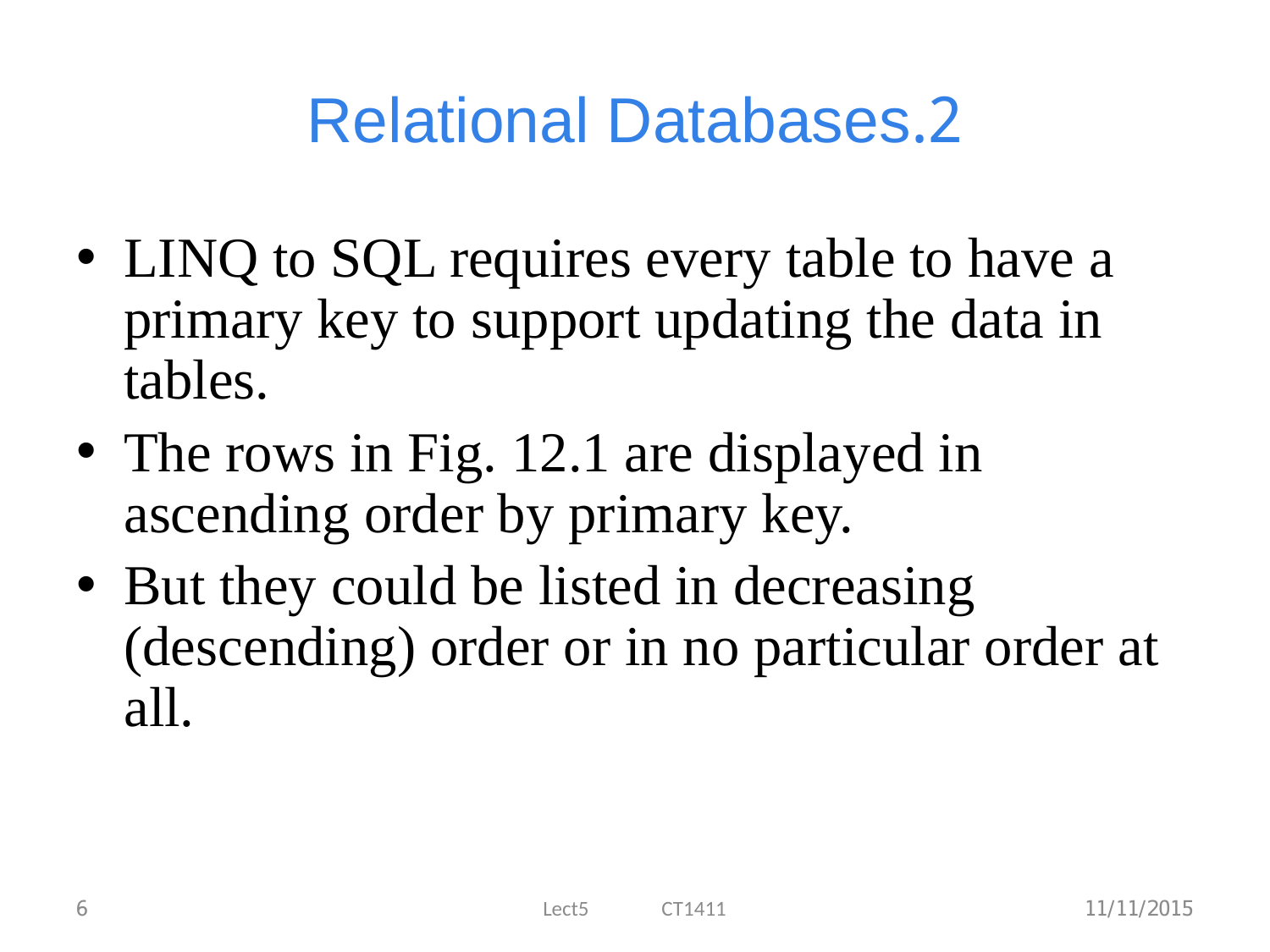

# 2.Relational Databases
LINQ to SQL requires every table to have a primary key to support updating the data in tables.
The rows in Fig. 12.1 are displayed in ascending order by primary key.
But they could be listed in decreasing (descending) order or in no particular order at all.

6
Lect5               CT1411
11/11/2015